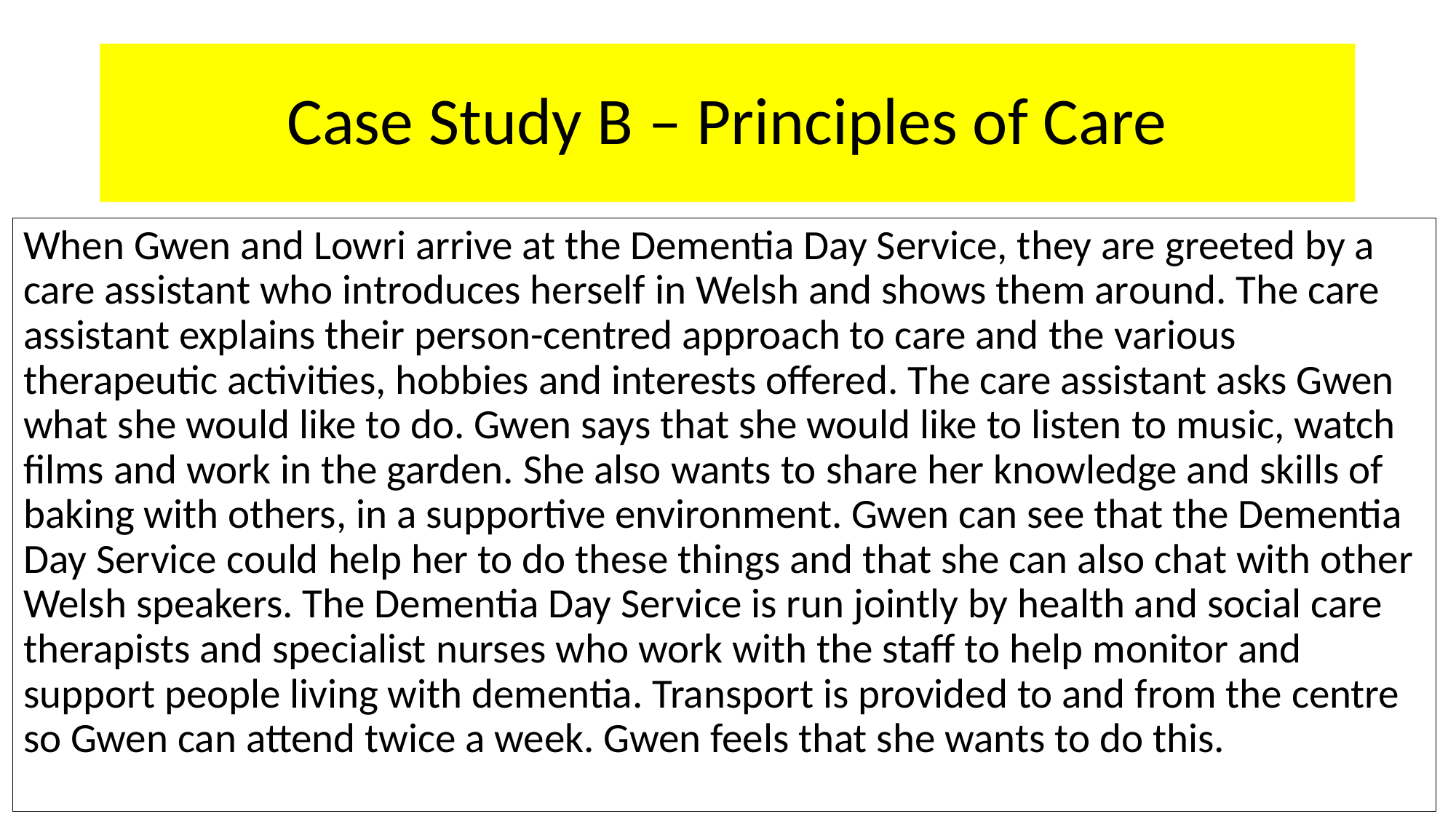

# Case Study B – Principles of Care
When Gwen and Lowri arrive at the Dementia Day Service, they are greeted by a care assistant who introduces herself in Welsh and shows them around. The care assistant explains their person-centred approach to care and the various therapeutic activities, hobbies and interests offered. The care assistant asks Gwen what she would like to do. Gwen says that she would like to listen to music, watch films and work in the garden. She also wants to share her knowledge and skills of baking with others, in a supportive environment. Gwen can see that the Dementia Day Service could help her to do these things and that she can also chat with other Welsh speakers. The Dementia Day Service is run jointly by health and social care therapists and specialist nurses who work with the staff to help monitor and support people living with dementia. Transport is provided to and from the centre so Gwen can attend twice a week. Gwen feels that she wants to do this.